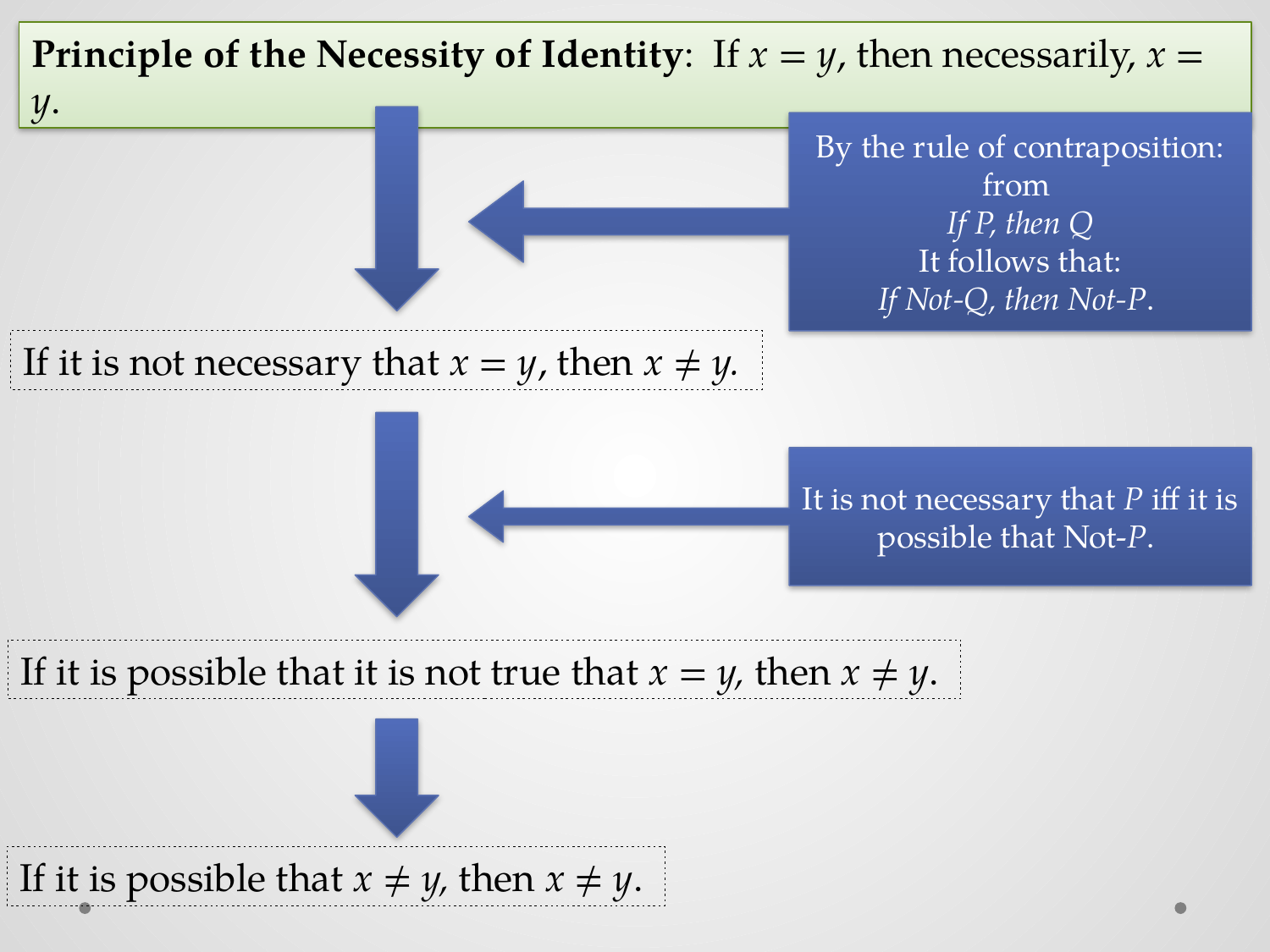

Principle of the Necessity of Identity:  If x = y, then necessarily, x = y.

By the rule of contraposition: from
If P, then Q
It follows that:
If Not-Q, then Not-P.
If it is not necessary that x = y, then x ≠ y.

It is not necessary that P iff it is possible that Not-P.
If it is possible that it is not true that x = y, then x ≠ y.

If it is possible that x ≠ y, then x ≠ y.